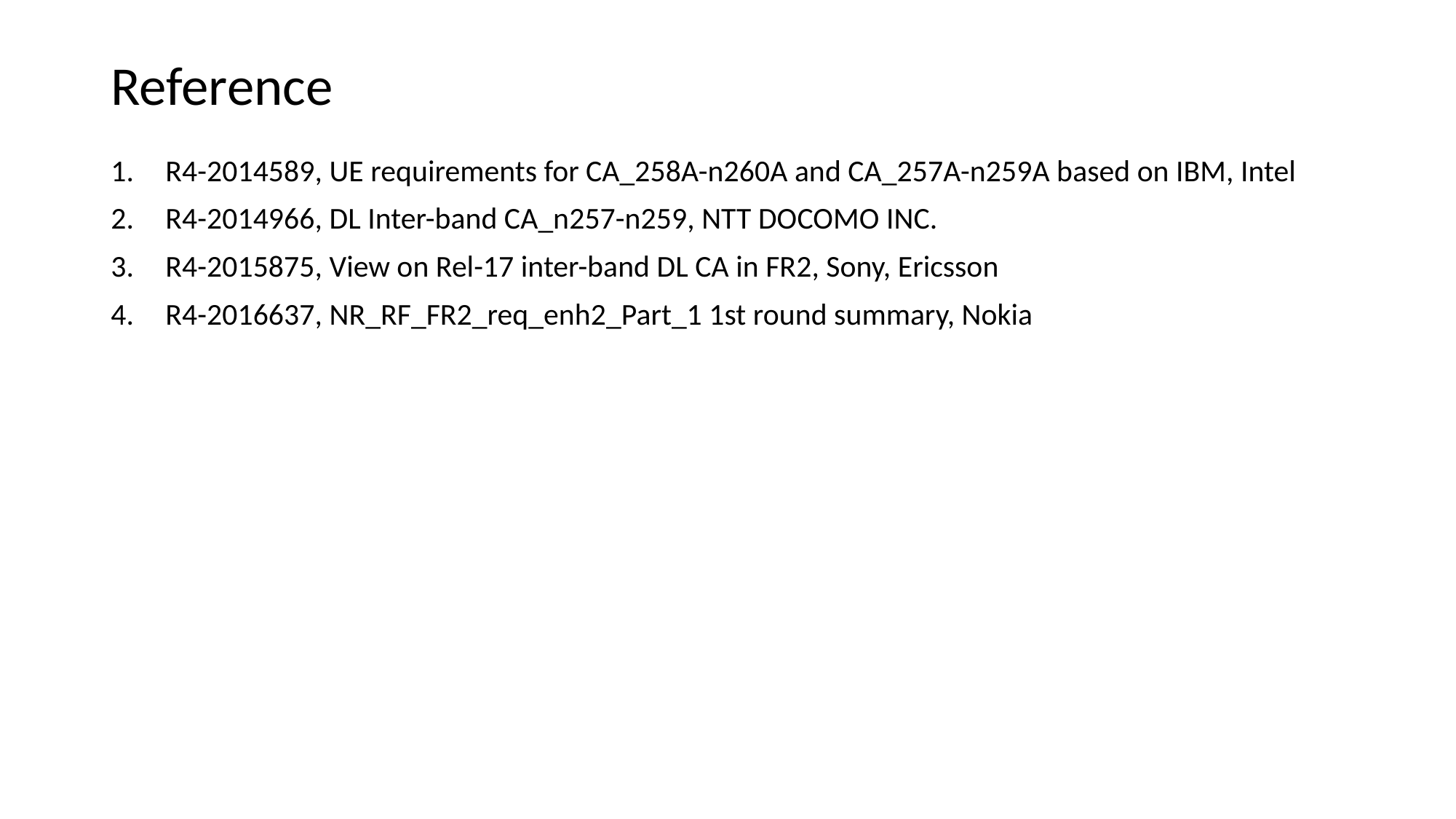

# Reference
R4-2014589, UE requirements for CA_258A-n260A and CA_257A-n259A based on IBM, Intel
R4-2014966, DL Inter-band CA_n257-n259, NTT DOCOMO INC.
R4-2015875, View on Rel-17 inter-band DL CA in FR2, Sony, Ericsson
R4-2016637, NR_RF_FR2_req_enh2_Part_1 1st round summary, Nokia